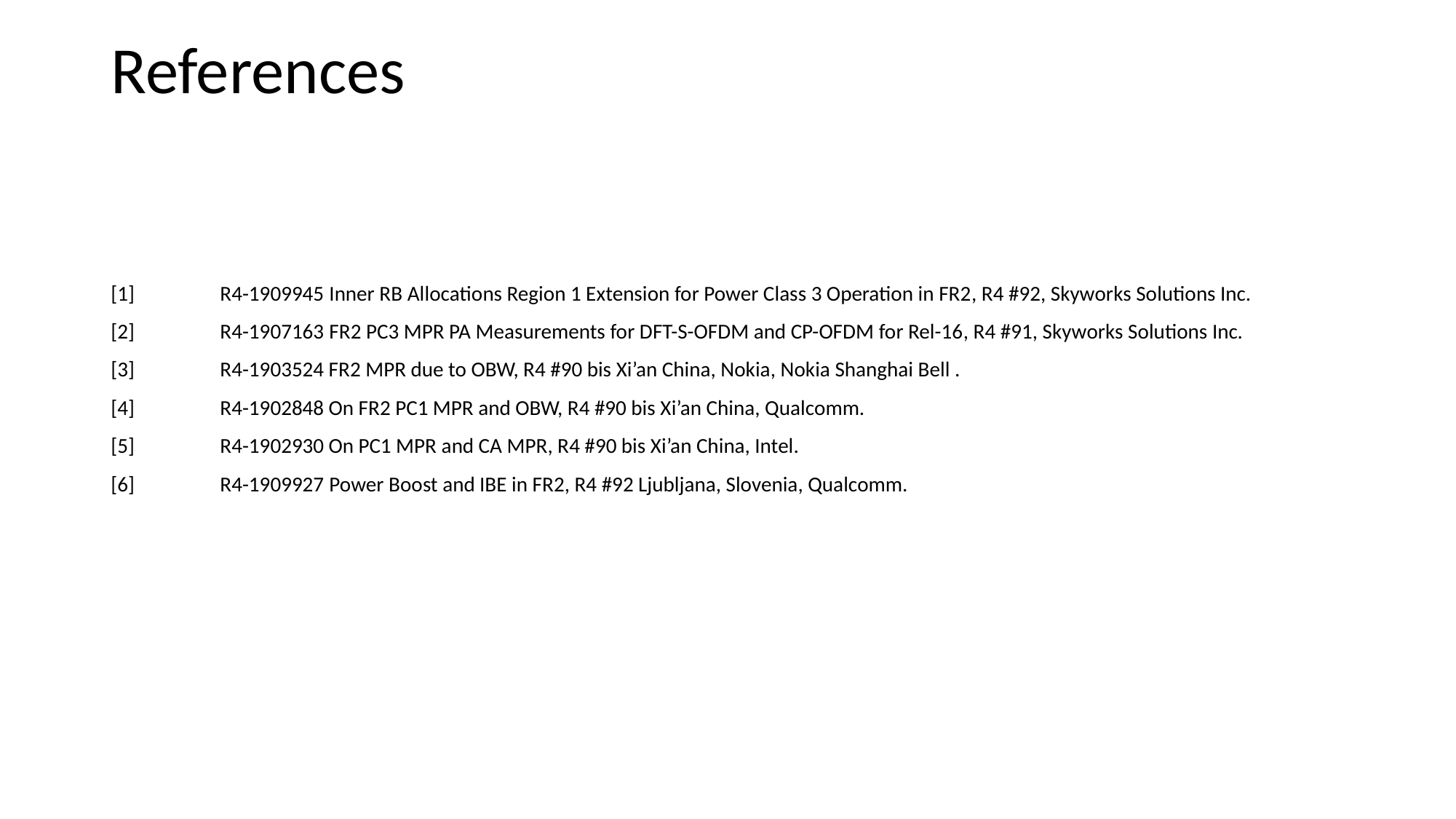

# References

[1]	R4-1909945	Inner RB Allocations Region 1 Extension for Power Class 3 Operation in FR2, R4 #92, Skyworks Solutions Inc.
[2]	R4-1907163	FR2 PC3 MPR PA Measurements for DFT-S-OFDM and CP-OFDM for Rel-16, R4 #91, Skyworks Solutions Inc.
[3]	R4-1903524 FR2 MPR due to OBW, R4 #90 bis Xi’an China, Nokia, Nokia Shanghai Bell .
[4]	R4-1902848 On FR2 PC1 MPR and OBW, R4 #90 bis Xi’an China, Qualcomm.
[5]	R4-1902930 On PC1 MPR and CA MPR, R4 #90 bis Xi’an China, Intel.
[6]	R4-1909927	Power Boost and IBE in FR2, R4 #92 Ljubljana, Slovenia, Qualcomm.